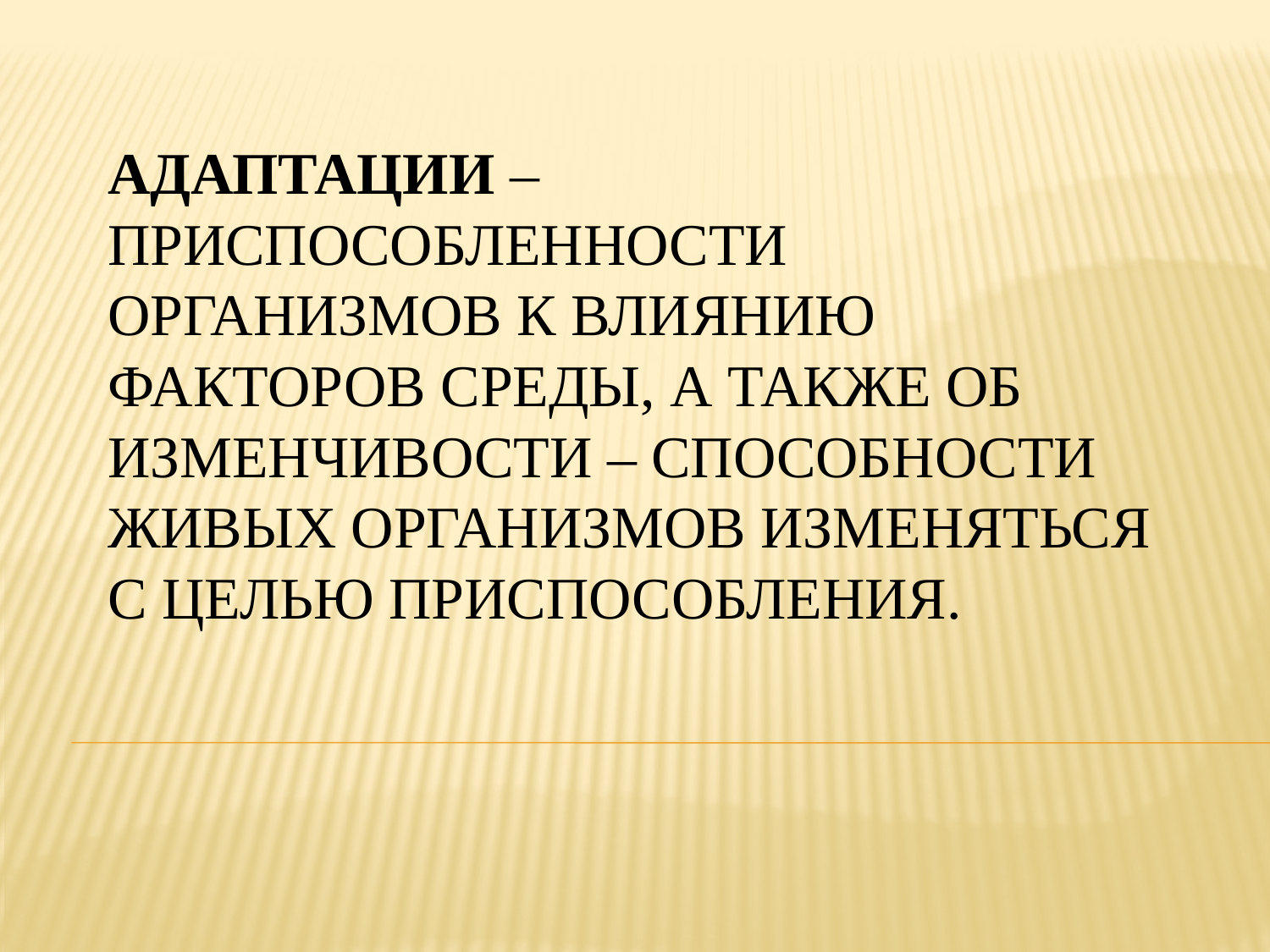

# Адаптации – приспособленности организмов к влиянию факторов среды, а также об изменчивости – способности живых организмов изменяться с целью приспособления.